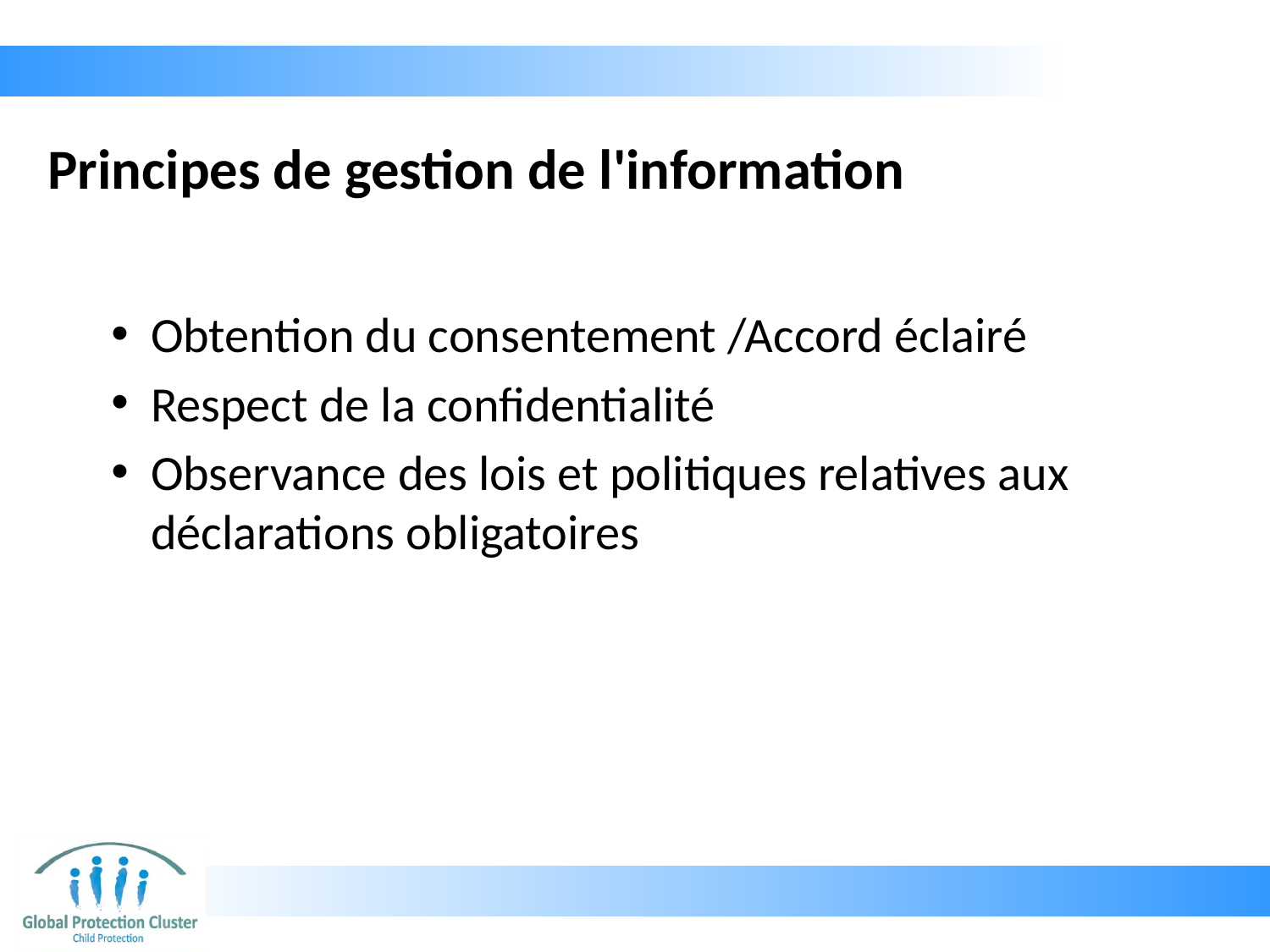

# Principes de gestion de l'information

Obtention du consentement /Accord éclairé
Respect de la confidentialité
Observance des lois et politiques relatives aux déclarations obligatoires